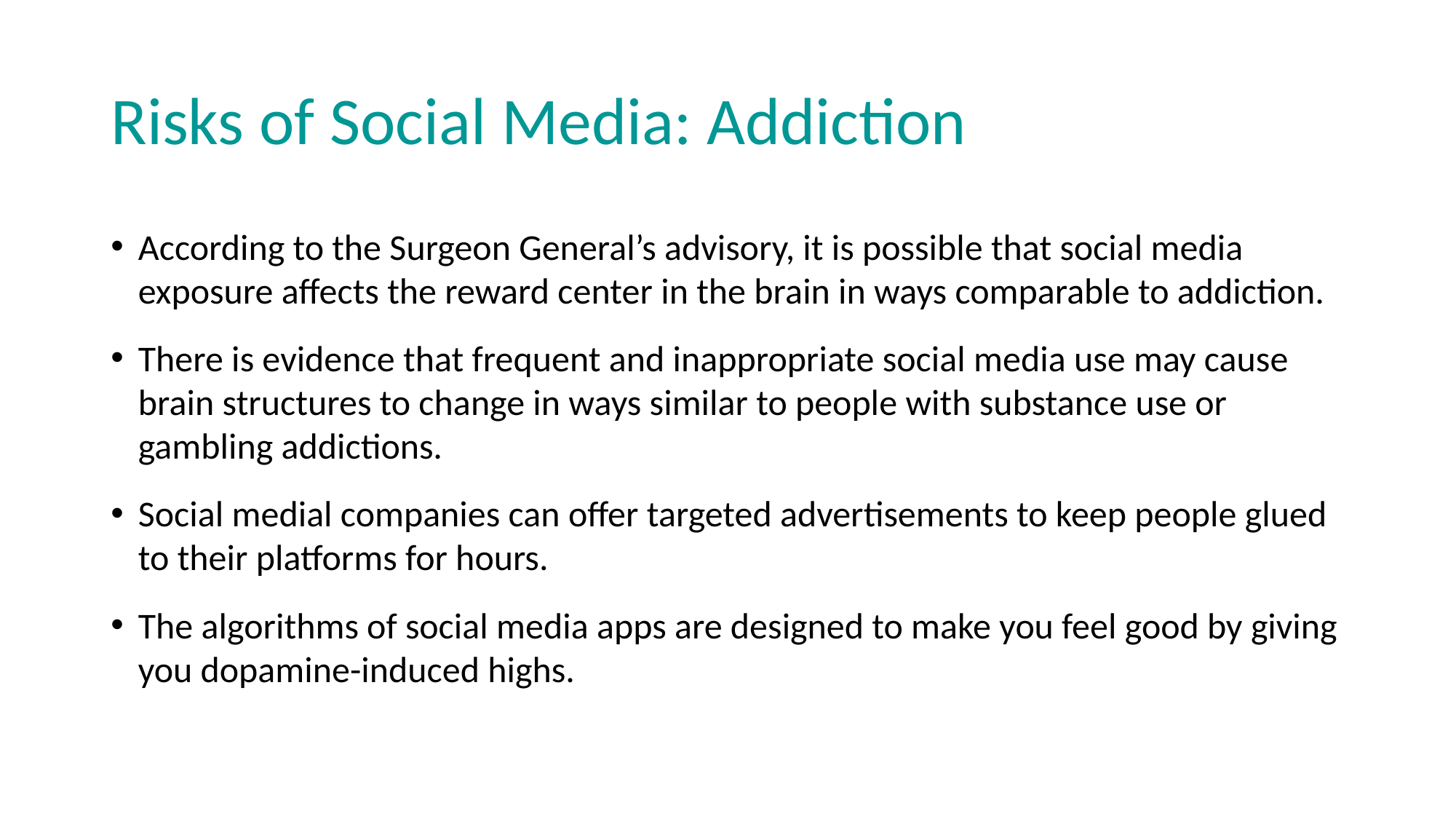

# Risks of Social Media: Addiction
According to the Surgeon General’s advisory, it is possible that social media exposure affects the reward center in the brain in ways comparable to addiction.
There is evidence that frequent and inappropriate social media use may cause brain structures to change in ways similar to people with substance use or gambling addictions.
Social medial companies can offer targeted advertisements to keep people glued to their platforms for hours.
The algorithms of social media apps are designed to make you feel good by giving you dopamine-induced highs.